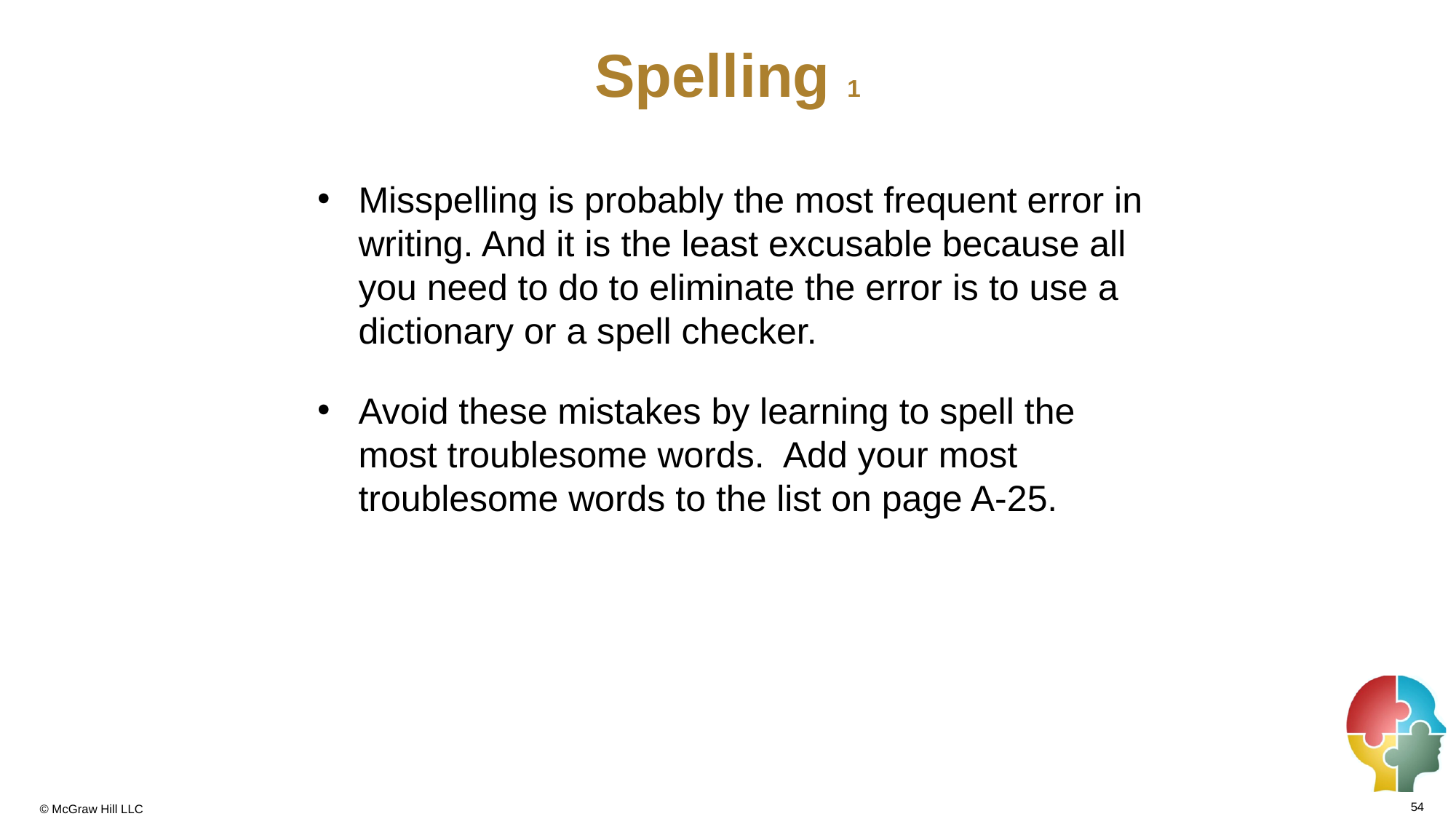

# Spelling 1
Misspelling is probably the most frequent error in writing. And it is the least excusable because all you need to do to eliminate the error is to use a dictionary or a spell checker.
Avoid these mistakes by learning to spell the most troublesome words.  Add your most troublesome words to the list on page A-25.
54